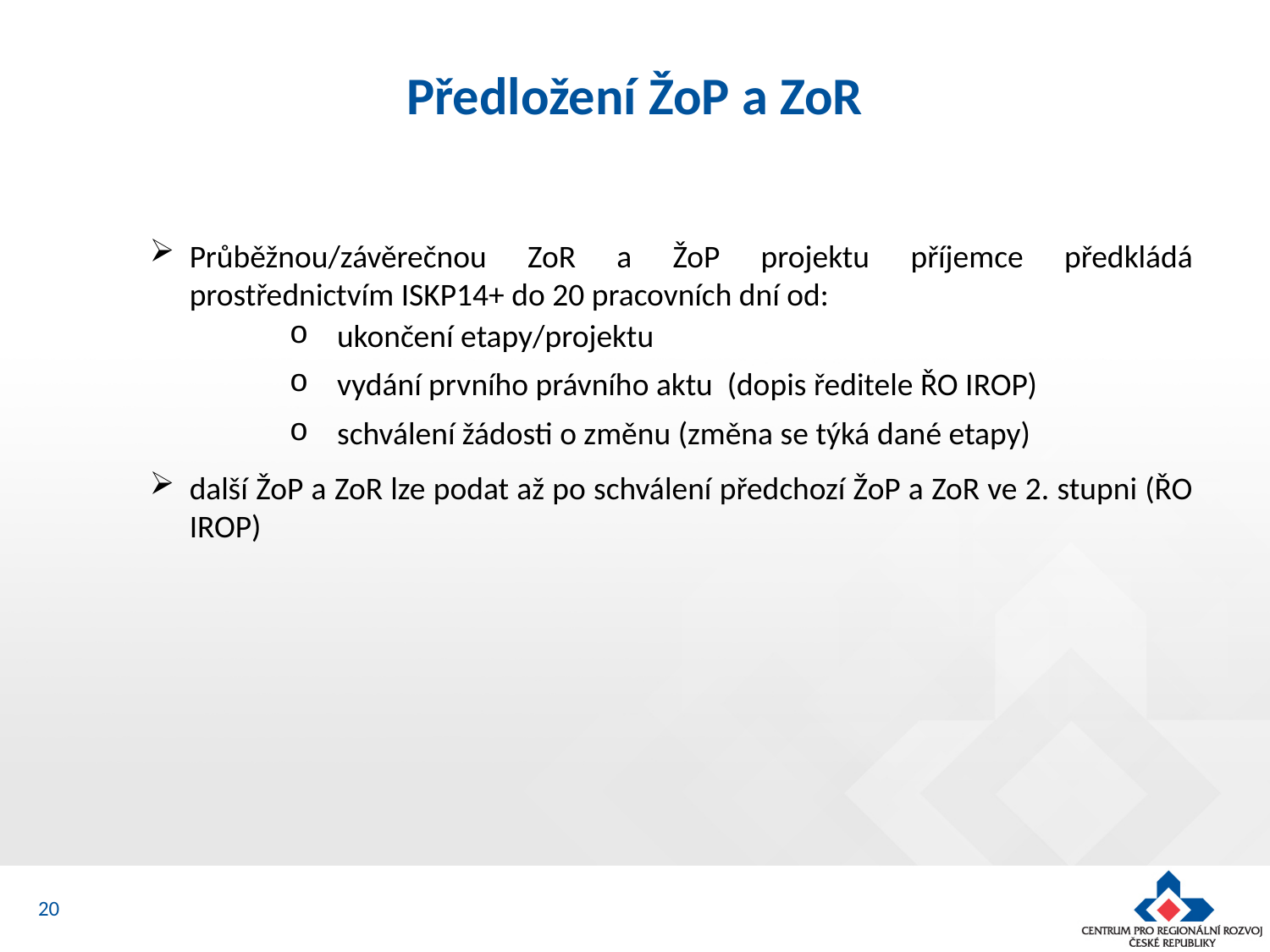

# Předložení ŽoP a ZoR

Průběžnou/závěrečnou ZoR a ŽoP projektu příjemce předkládá prostřednictvím ISKP14+ do 20 pracovních dní od:
ukončení etapy/projektu
vydání prvního právního aktu  (dopis ředitele ŘO IROP)
schválení žádosti o změnu (změna se týká dané etapy)
další ŽoP a ZoR lze podat až po schválení předchozí ŽoP a ZoR ve 2. stupni (ŘO IROP)
20